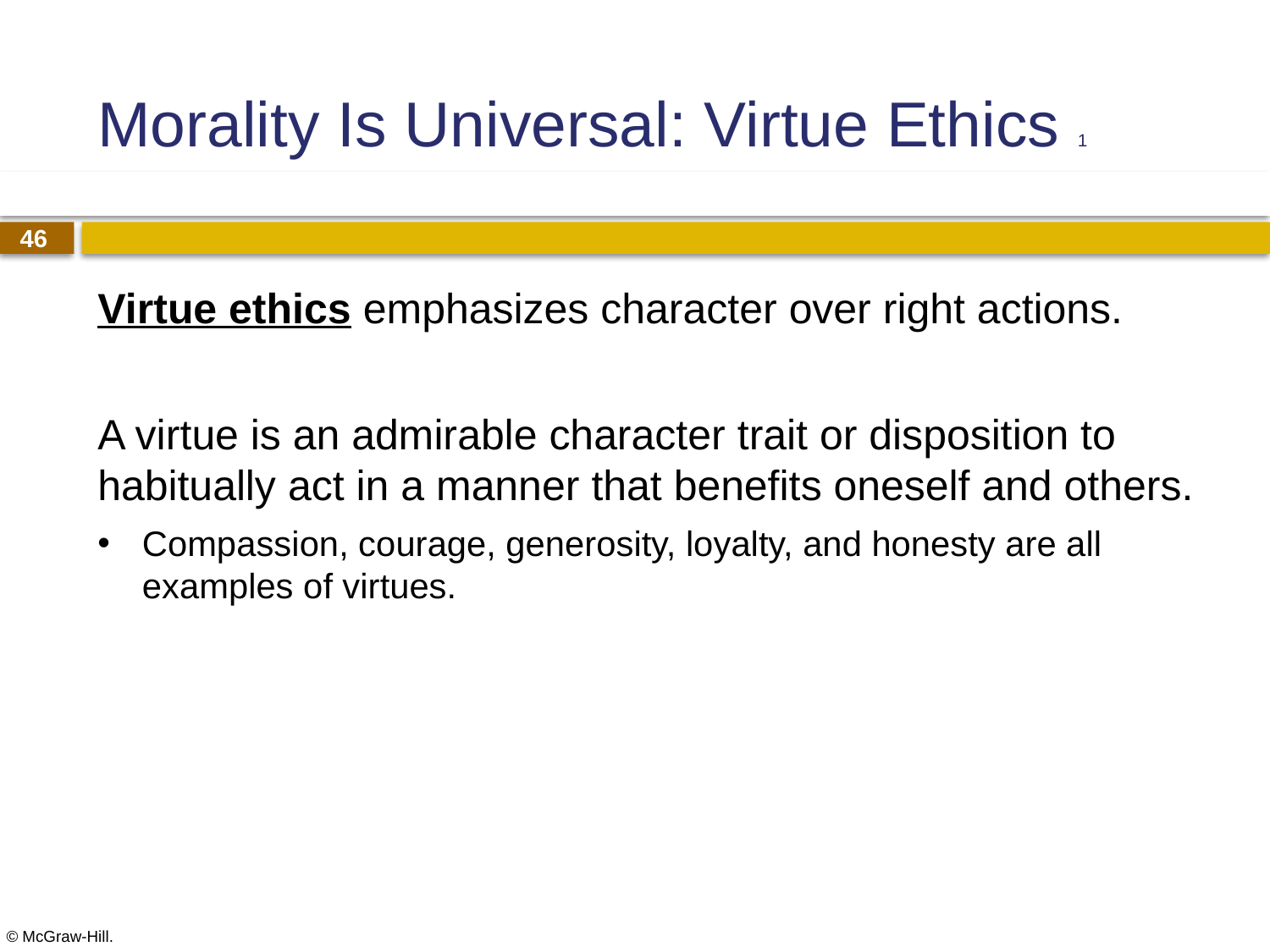

# Morality Is Universal: Virtue Ethics 1
Virtue ethics emphasizes character over right actions.

A virtue is an admirable character trait or disposition to habitually act in a manner that benefits oneself and others.
Compassion, courage, generosity, loyalty, and honesty are all examples of virtues.